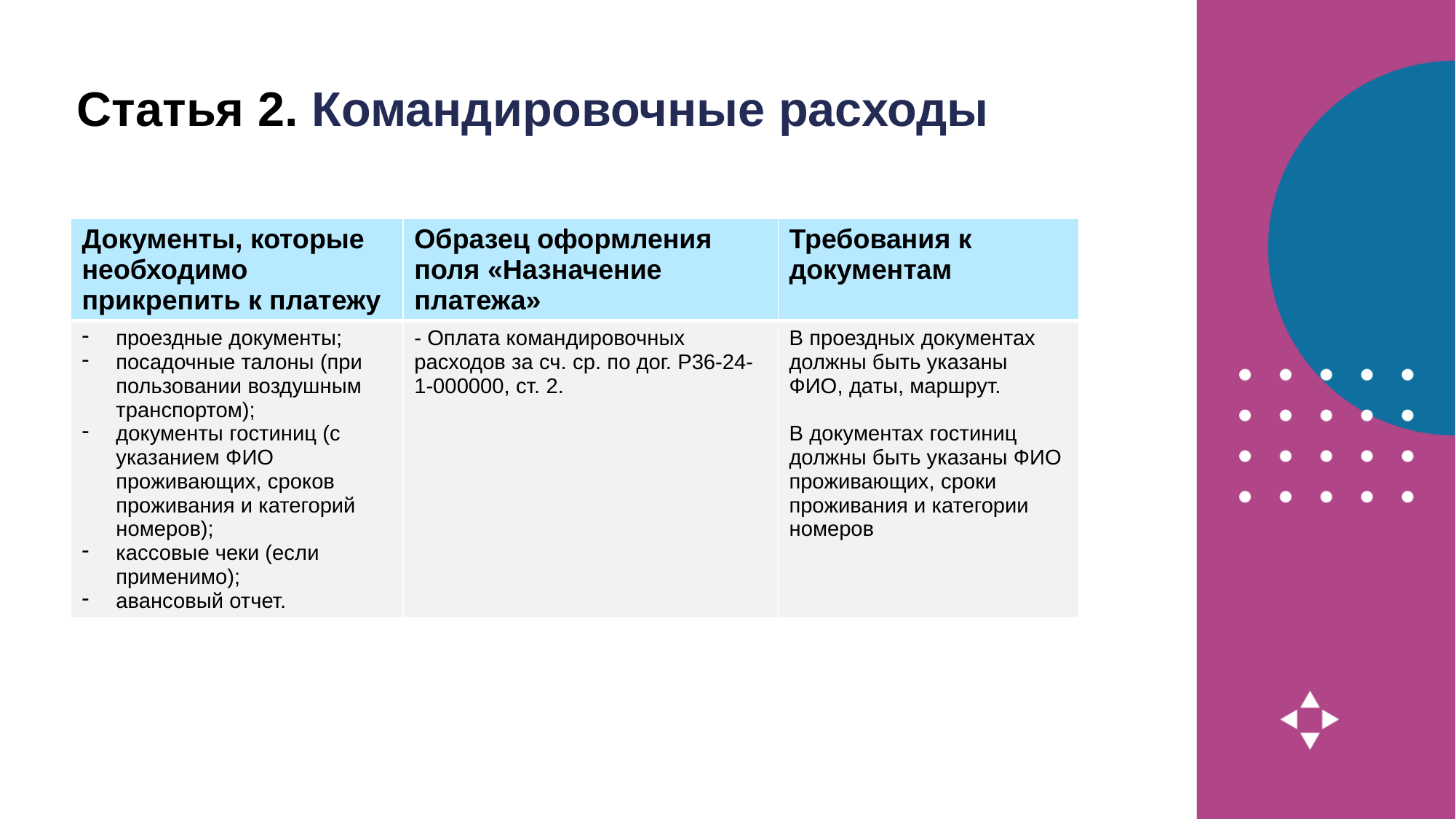

# Статья 2. Командировочные расходы
| Документы, которые необходимо прикрепить к платежу | Образец оформления поля «Назначение платежа» | Требования к документам |
| --- | --- | --- |
| проездные документы; посадочные талоны (при пользовании воздушным транспортом); документы гостиниц (с указанием ФИО проживающих, сроков проживания и категорий номеров); кассовые чеки (если применимо); авансовый отчет. | - Оплата командировочных расходов за сч. ср. по дог. Р36-24-1-000000, ст. 2. | В проездных документах должны быть указаны ФИО, даты, маршрут. В документах гостиниц должны быть указаны ФИО проживающих, сроки проживания и категории номеров |